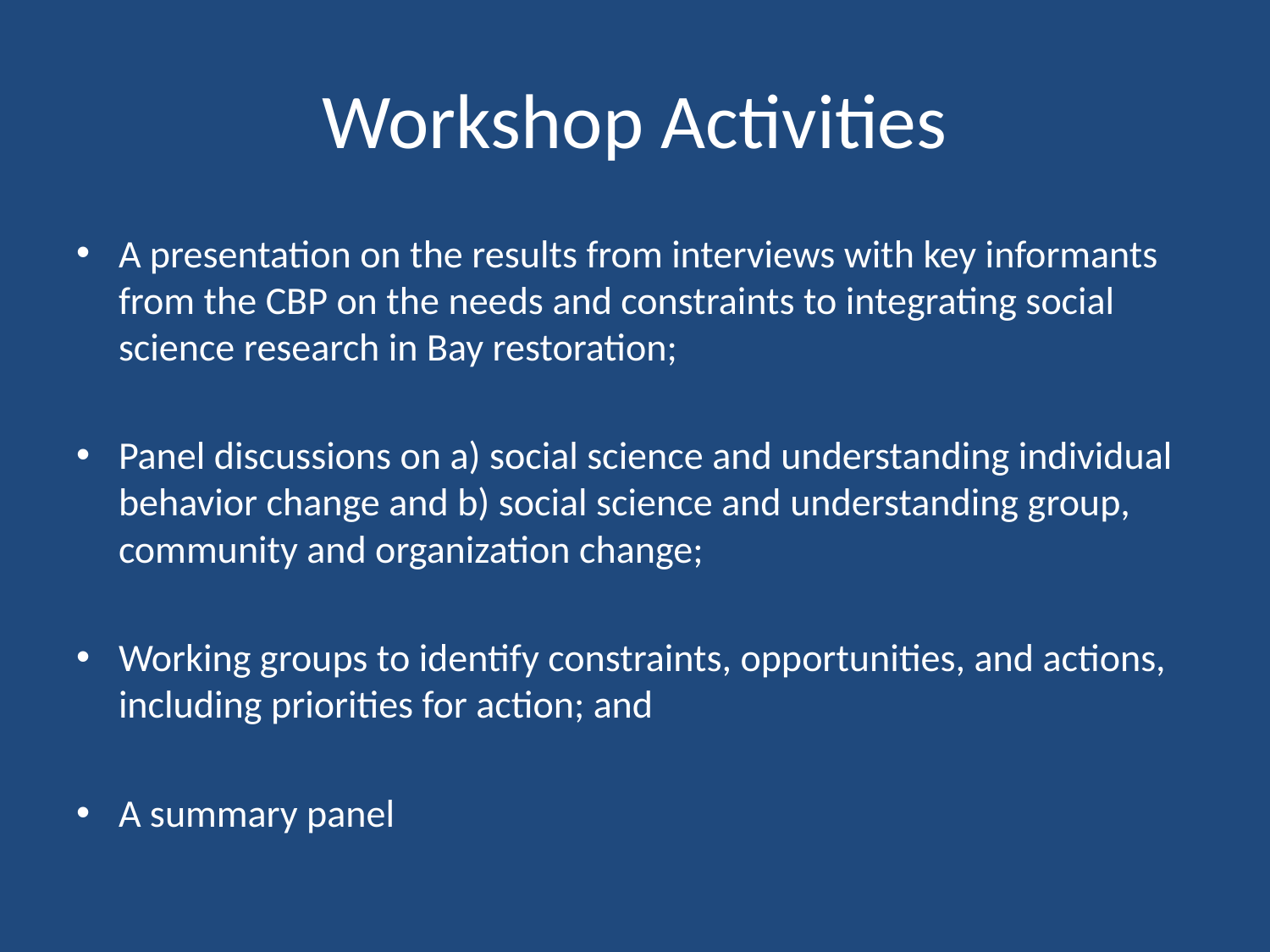

# Workshop Activities
A presentation on the results from interviews with key informants from the CBP on the needs and constraints to integrating social science research in Bay restoration;

Panel discussions on a) social science and understanding individual behavior change and b) social science and understanding group, community and organization change;

Working groups to identify constraints, opportunities, and actions, including priorities for action; and

A summary panel